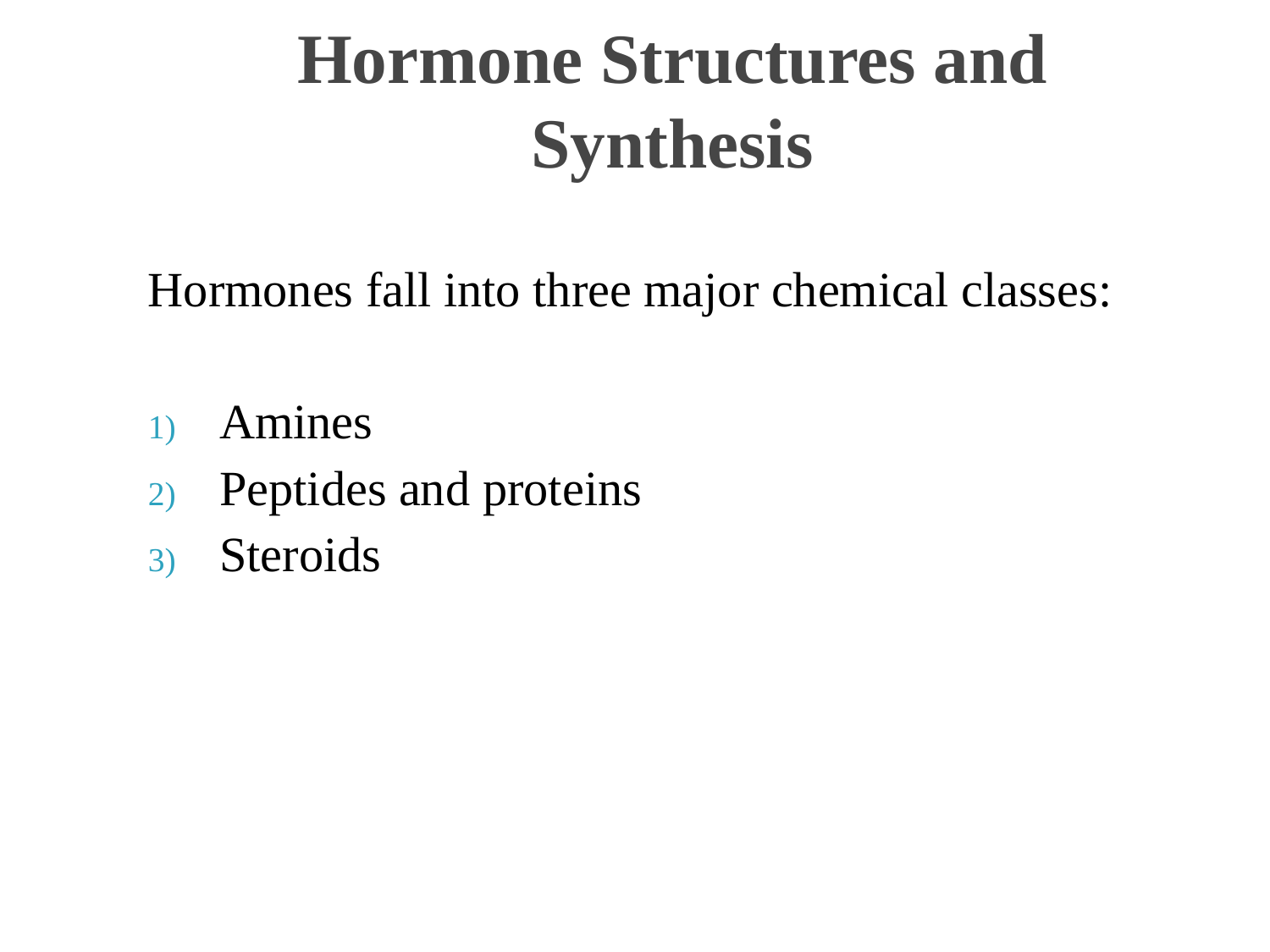

# Hormone Structures and Synthesis
Hormones fall into three major chemical classes:

Amines
Peptides and proteins
Steroids